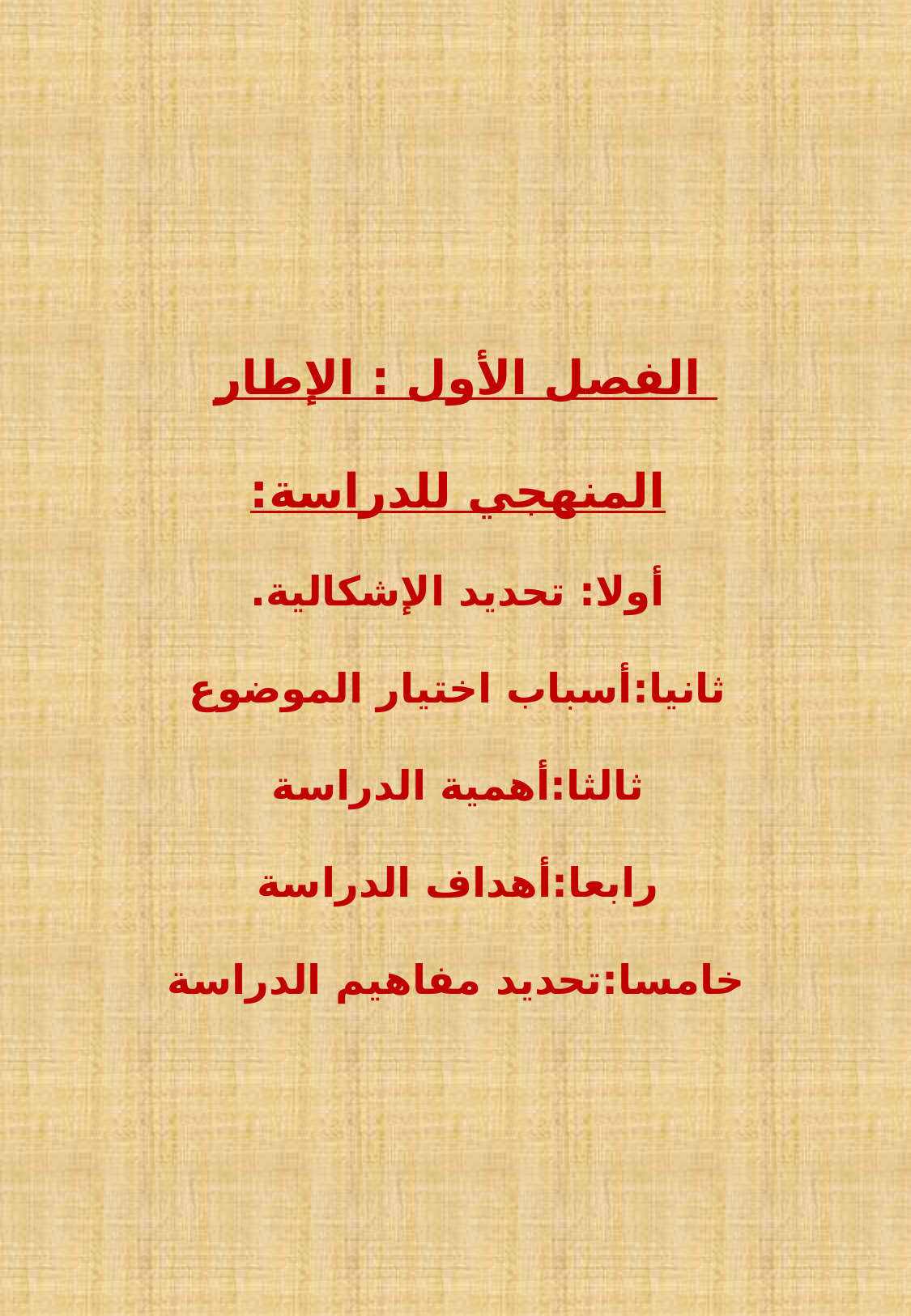

الفصل الأول : الإطار المنهجي للدراسة:
أولا: تحديد الإشكالية.
ثانيا:أسباب اختيار الموضوع
ثالثا:أهمية الدراسة
رابعا:أهداف الدراسة
خامسا:تحديد مفاهيم الدراسة